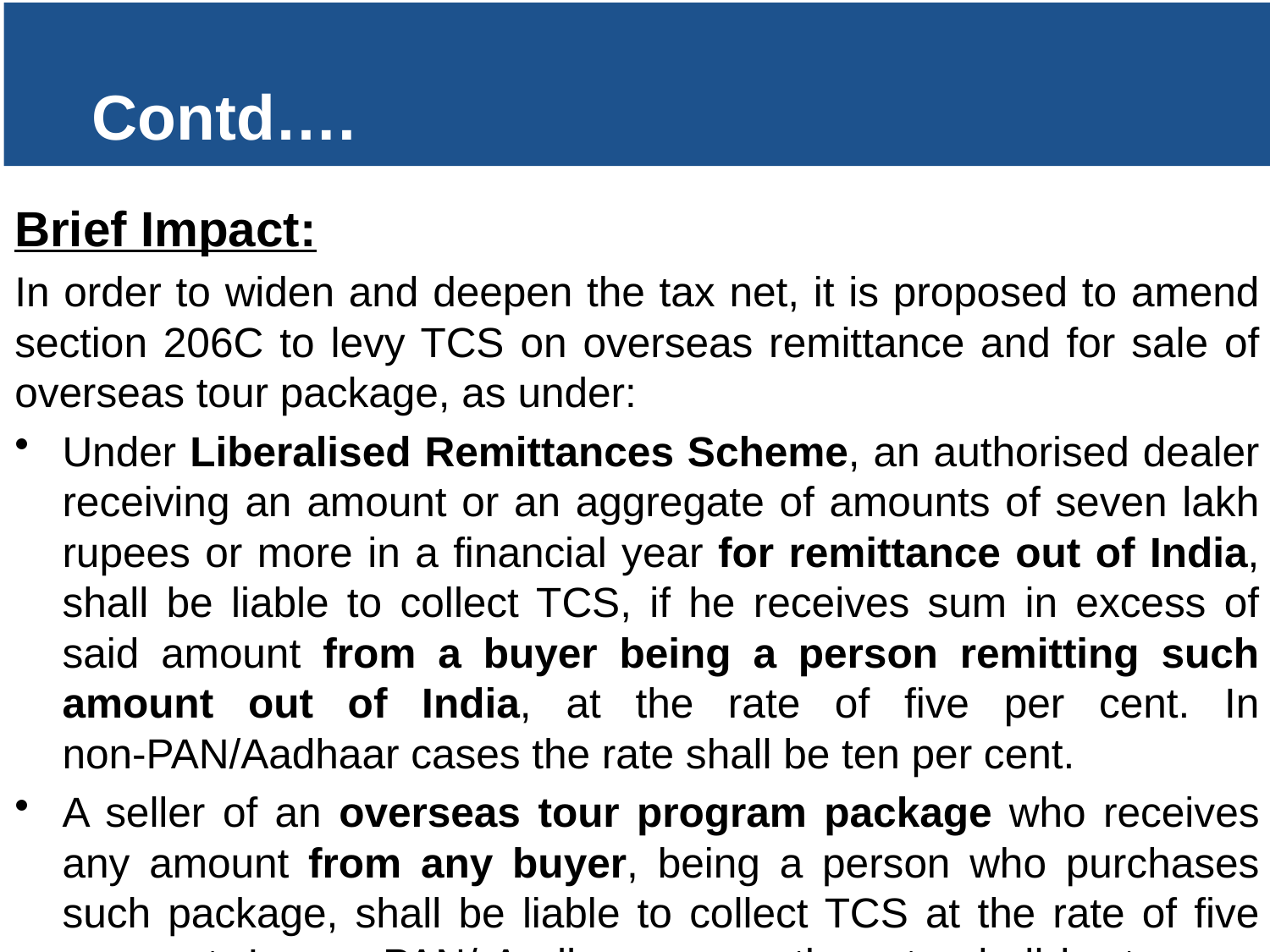

# Contd….
Brief Impact:
In order to widen and deepen the tax net, it is proposed to amend section 206C to levy TCS on overseas remittance and for sale of overseas tour package, as under:
Under Liberalised Remittances Scheme, an authorised dealer receiving an amount or an aggregate of amounts of seven lakh rupees or more in a financial year for remittance out of India, shall be liable to collect TCS, if he receives sum in excess of said amount from a buyer being a person remitting such amount out of India, at the rate of five per cent. In non-PAN/Aadhaar cases the rate shall be ten per cent.
A seller of an overseas tour program package who receives any amount from any buyer, being a person who purchases such package, shall be liable to collect TCS at the rate of five per cent. In non-PAN/ Aadhaar cases the rate shall be ten per cent.
116